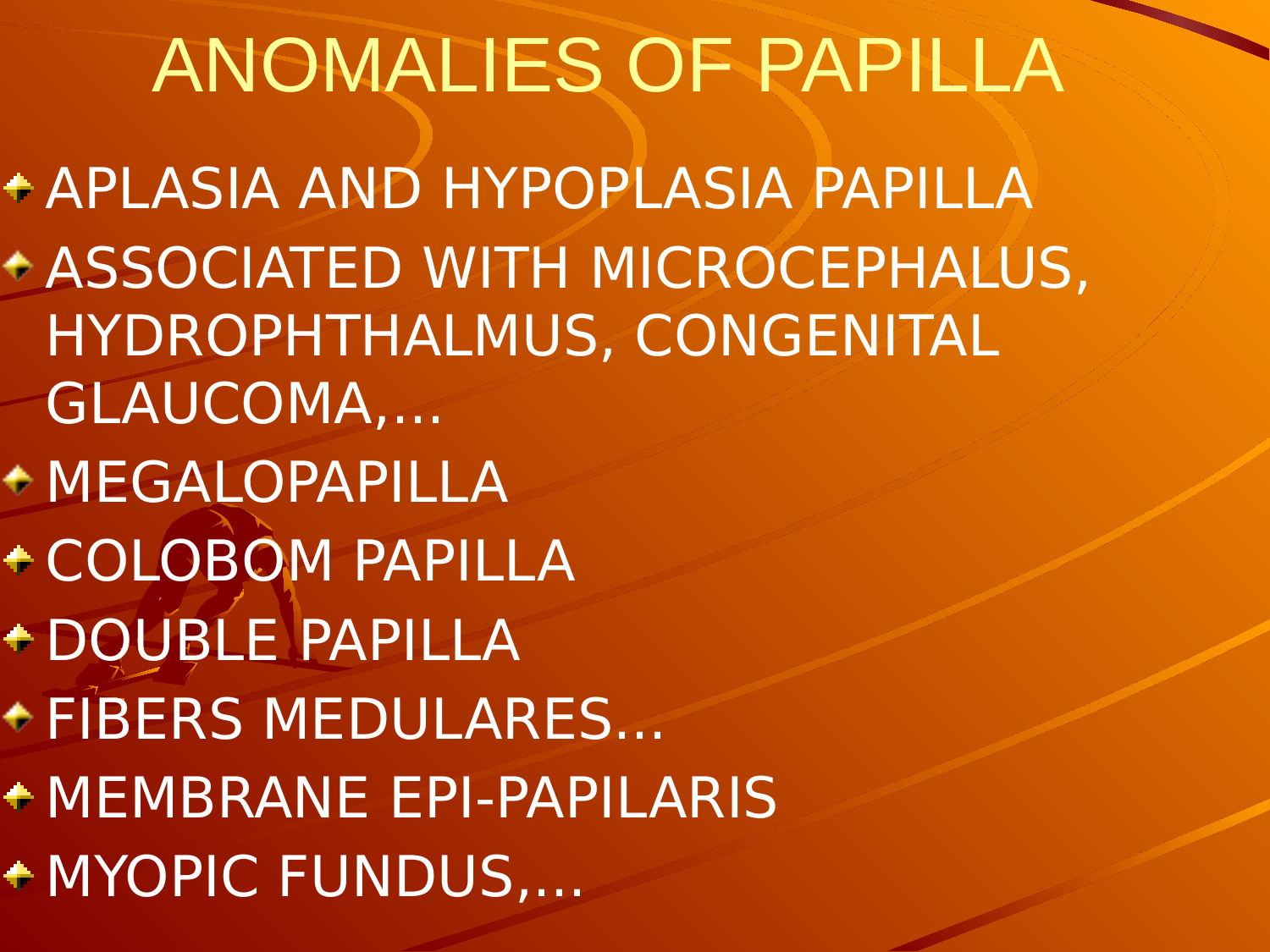

# ANOMALIES OF PAPILLA
APLASIA AND HYPOPLASIA PAPILLA
ASSOCIATED WITH MICROCEPHALUS, HYDROPHTHALMUS, CONGENITAL GLAUCOMA,...
MEGALOPAPILLA
COLOBOM PAPILLA
DOUBLE PAPILLA
FIBERS MEDULARES...
MEMBRANE EPI-PAPILARIS
MYOPIC FUNDUS,...